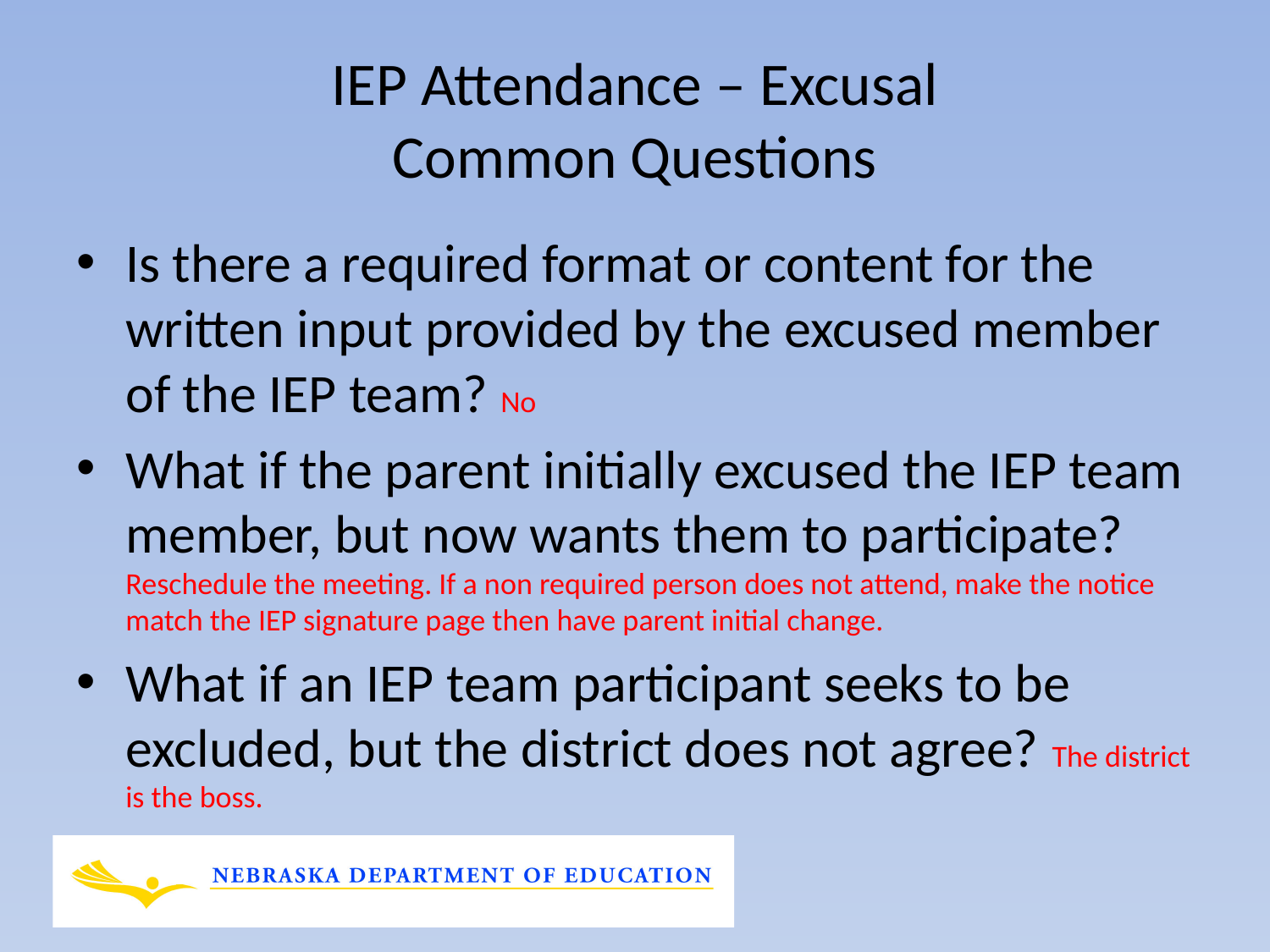

# IEP Attendance – Excusal Common Questions
Is there a required format or content for the written input provided by the excused member of the IEP team? No
What if the parent initially excused the IEP team member, but now wants them to participate? Reschedule the meeting. If a non required person does not attend, make the notice match the IEP signature page then have parent initial change.
What if an IEP team participant seeks to be excluded, but the district does not agree? The district is the boss.